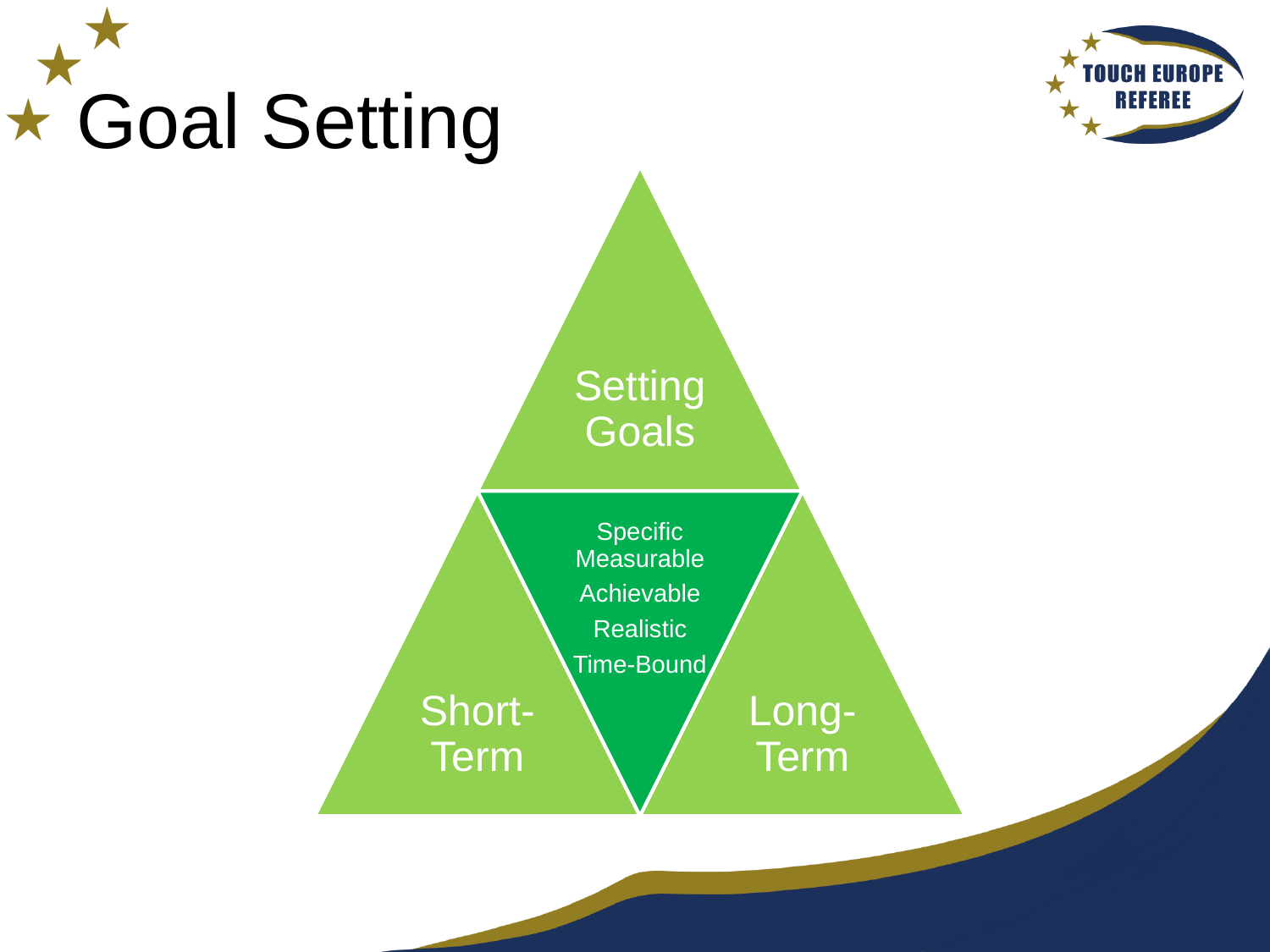

# Goal Setting
Setting Goals
Short-Term
Specific
Measurable
Achievable
Realistic
Time-Bound
Long-Term